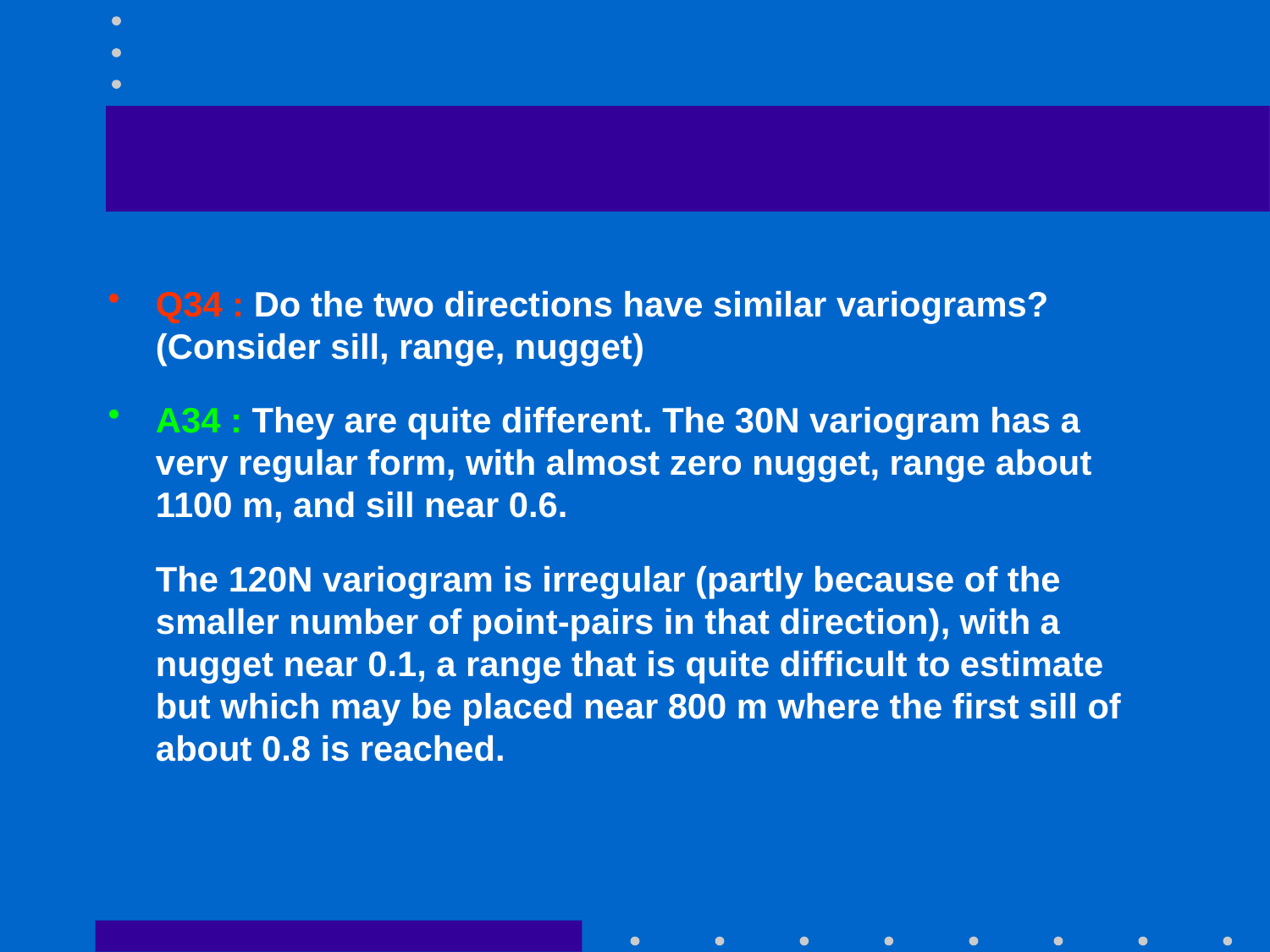

#
Q34 : Do the two directions have similar variograms? (Consider sill, range, nugget)
A34 : They are quite different. The 30N variogram has a very regular form, with almost zero nugget, range about 1100 m, and sill near 0.6.
	The 120N variogram is irregular (partly because of the smaller number of point-pairs in that direction), with a nugget near 0.1, a range that is quite difficult to estimate but which may be placed near 800 m where the first sill of about 0.8 is reached.